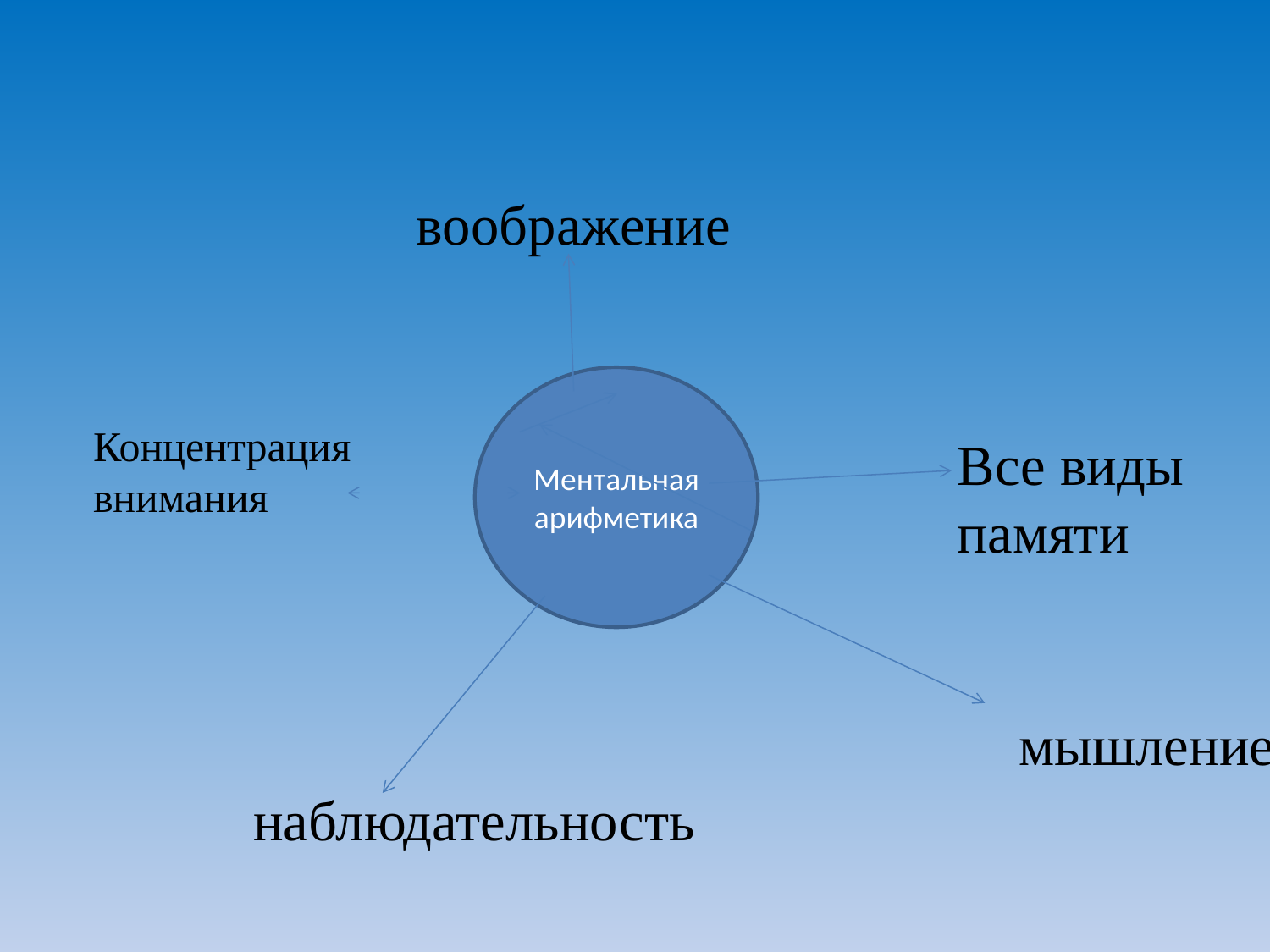

воображение
Ментальная арифметика
Концентрация
внимания
Все виды памяти
мышление
наблюдательность